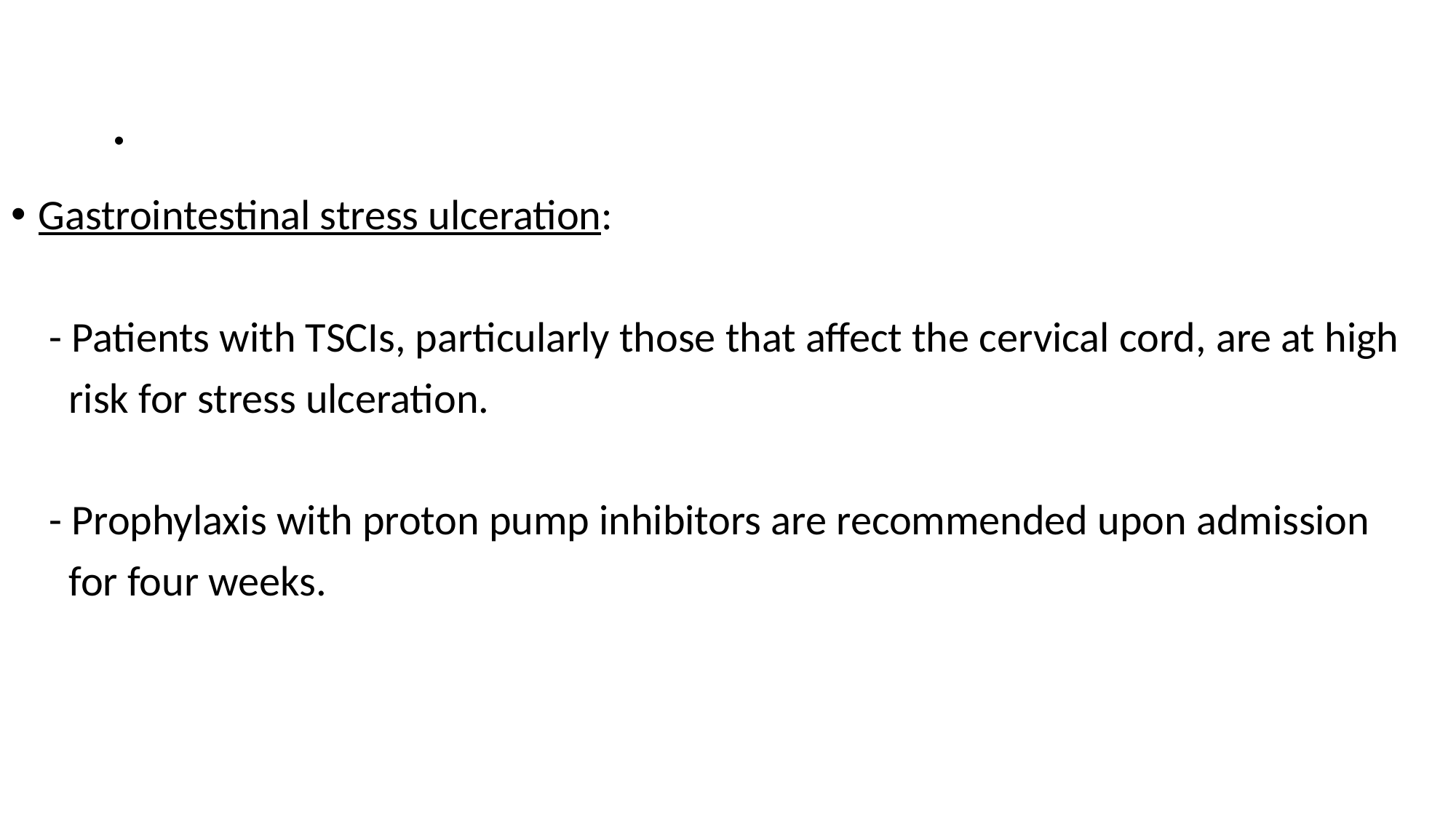

# .
Gastrointestinal stress ulceration:

    - Patients with TSCIs, particularly those that affect the cervical cord, are at high
      risk for stress ulceration.

    - Prophylaxis with proton pump inhibitors are recommended upon admission
      for four weeks.